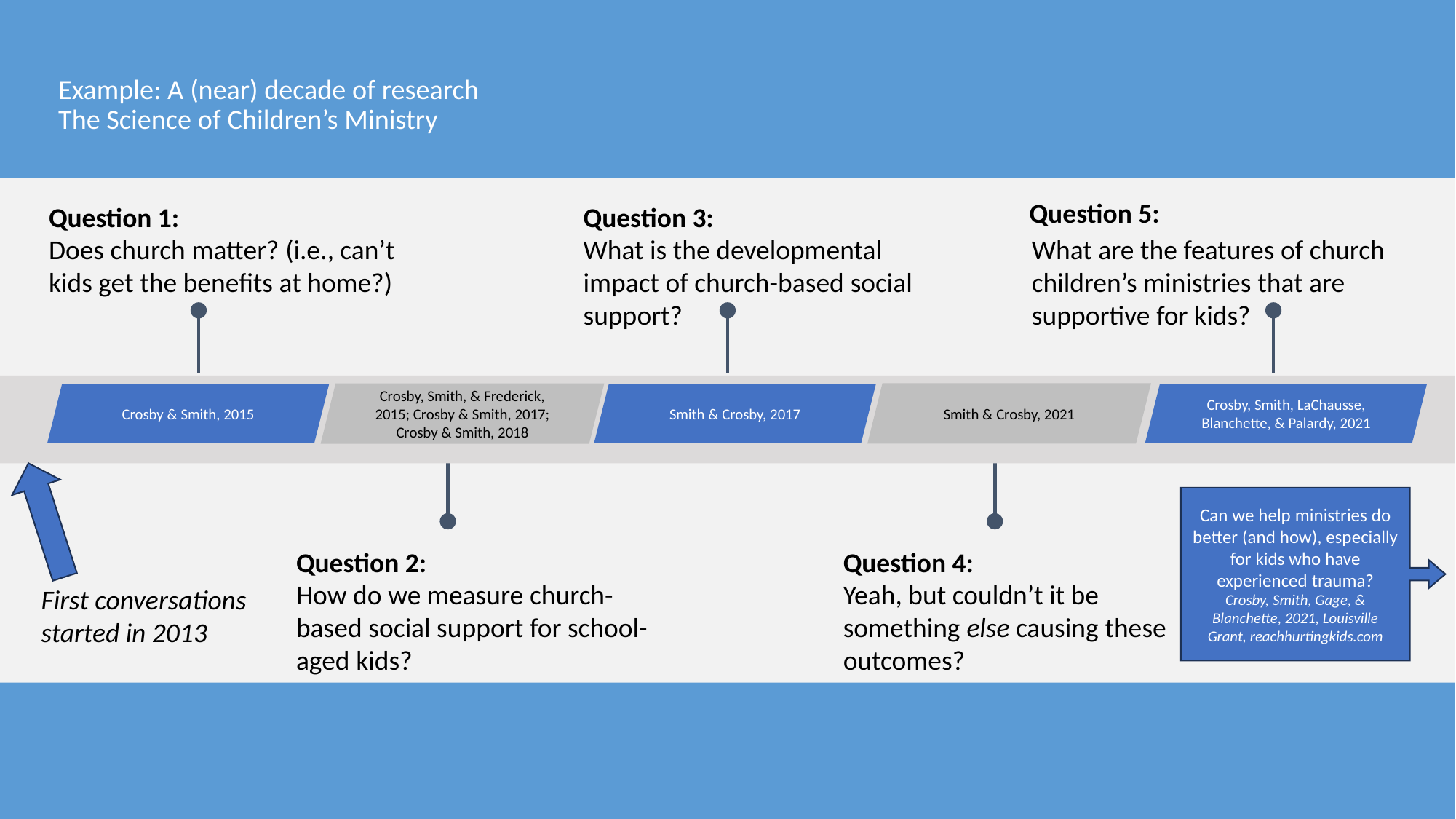

# Example: A (near) decade of research The Science of Children’s Ministry
Question 5:

Question 1:
Question 3:

Does church matter? (i.e., can’t kids get the benefits at home?)
What is the developmental impact of church-based social support?
What are the features of church children’s ministries that are supportive for kids?

Crosby, Smith, LaChausse, Blanchette, & Palardy, 2021
Smith & Crosby, 2021
Smith & Crosby, 2017
Crosby, Smith, & Frederick, 2015; Crosby & Smith, 2017; Crosby & Smith, 2018
Crosby & Smith, 2015

Can we help ministries do better (and how), especially for kids who have experienced trauma?
Crosby, Smith, Gage, & Blanchette, 2021, Louisville Grant, reachhurtingkids.com
Question 2:

Question 4:

First conversations started in 2013
How do we measure church-based social support for school-aged kids?
Yeah, but couldn’t it be something else causing these outcomes?